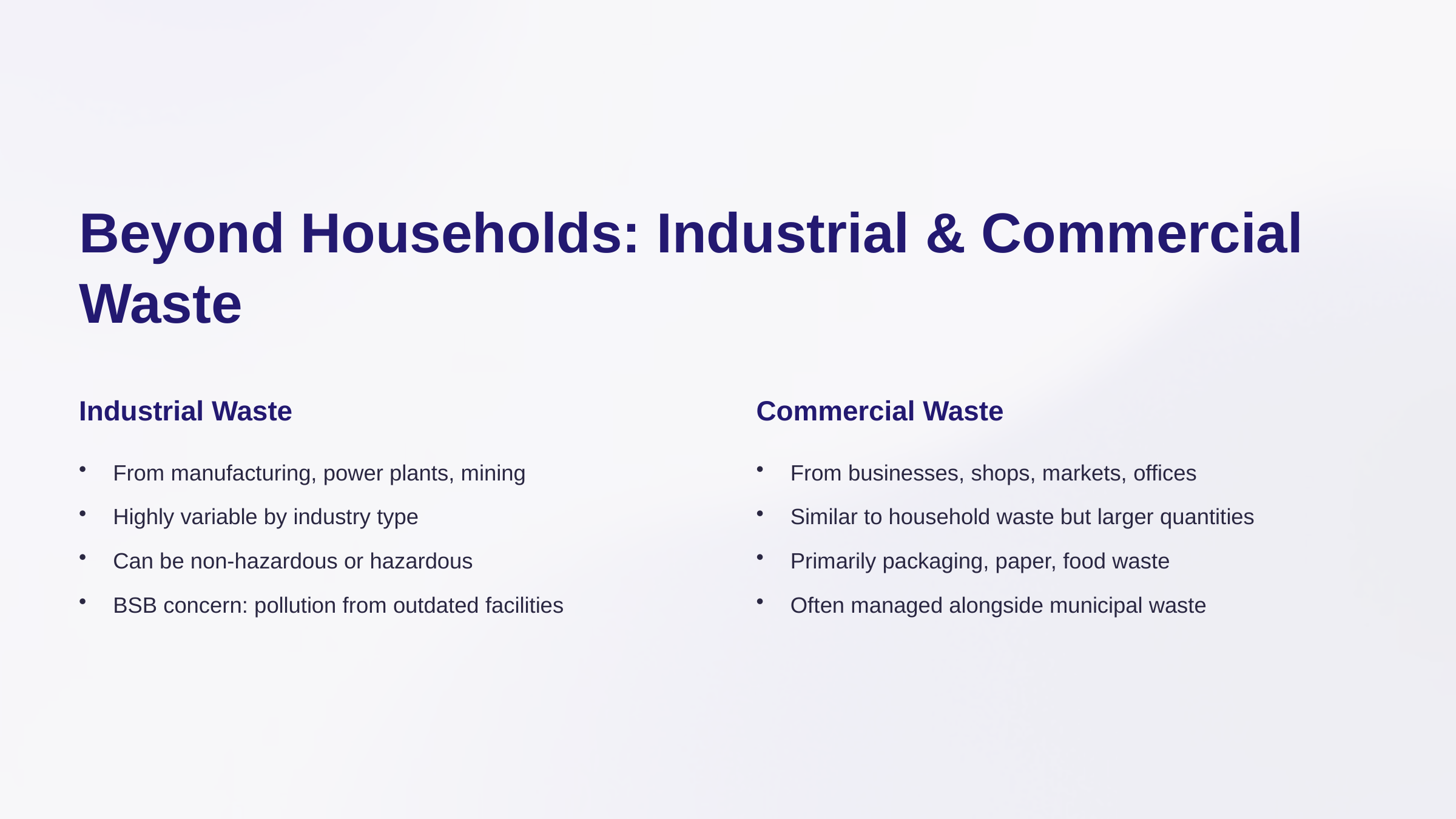

Beyond Households: Industrial & Commercial Waste
Industrial Waste
Commercial Waste
From manufacturing, power plants, mining
From businesses, shops, markets, offices
Highly variable by industry type
Similar to household waste but larger quantities
Can be non-hazardous or hazardous
Primarily packaging, paper, food waste
BSB concern: pollution from outdated facilities
Often managed alongside municipal waste